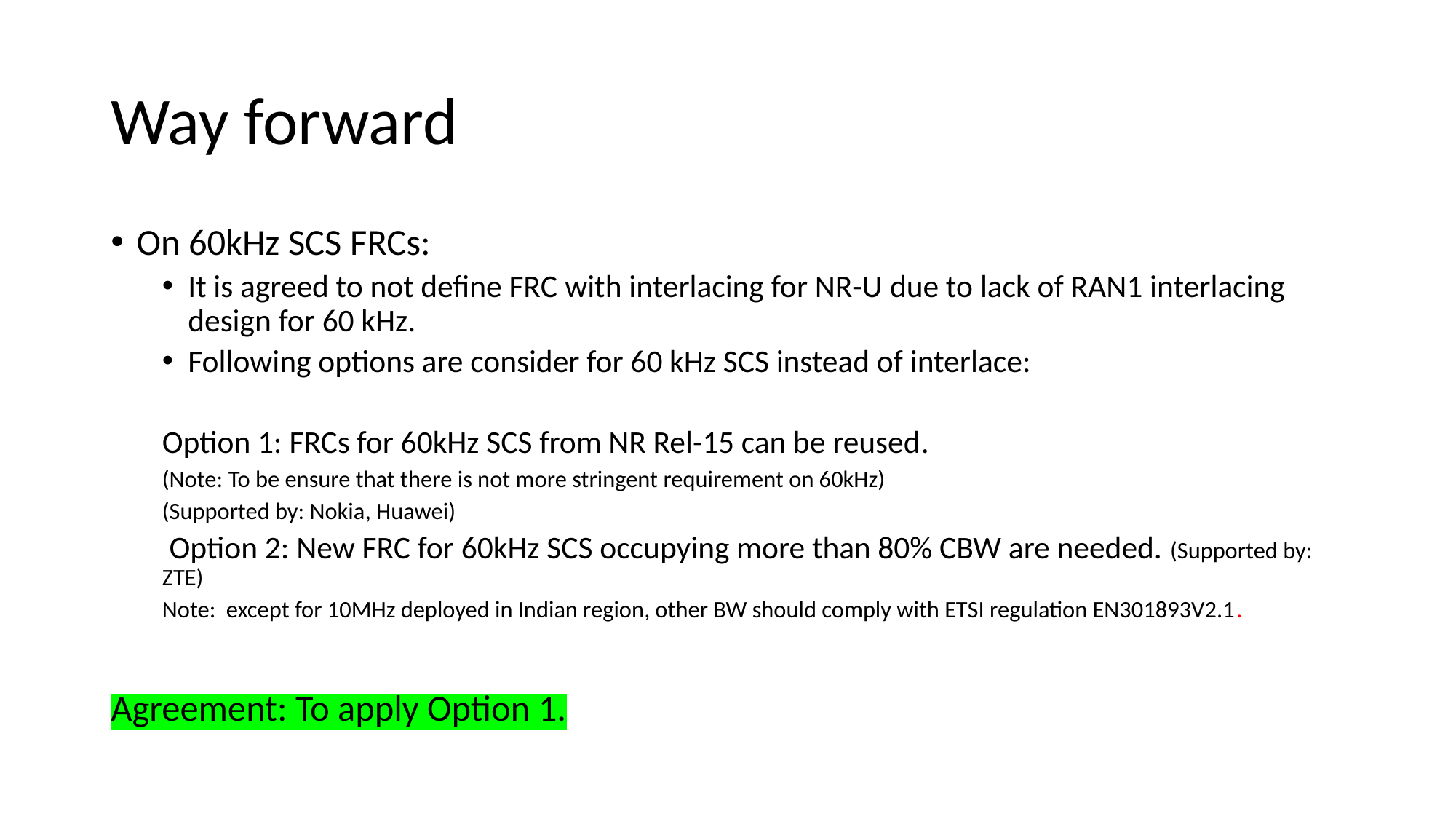

# Way forward
On 60kHz SCS FRCs:
It is agreed to not define FRC with interlacing for NR-U due to lack of RAN1 interlacing design for 60 kHz.
Following options are consider for 60 kHz SCS instead of interlace:

Option 1: FRCs for 60kHz SCS from NR Rel-15 can be reused.
(Note: To be ensure that there is not more stringent requirement on 60kHz)
(Supported by: Nokia, Huawei)
 Option 2: New FRC for 60kHz SCS occupying more than 80% CBW are needed. (Supported by: ZTE)
Note:  except for 10MHz deployed in Indian region, other BW should comply with ETSI regulation EN301893V2.1.

Agreement: To apply Option 1.